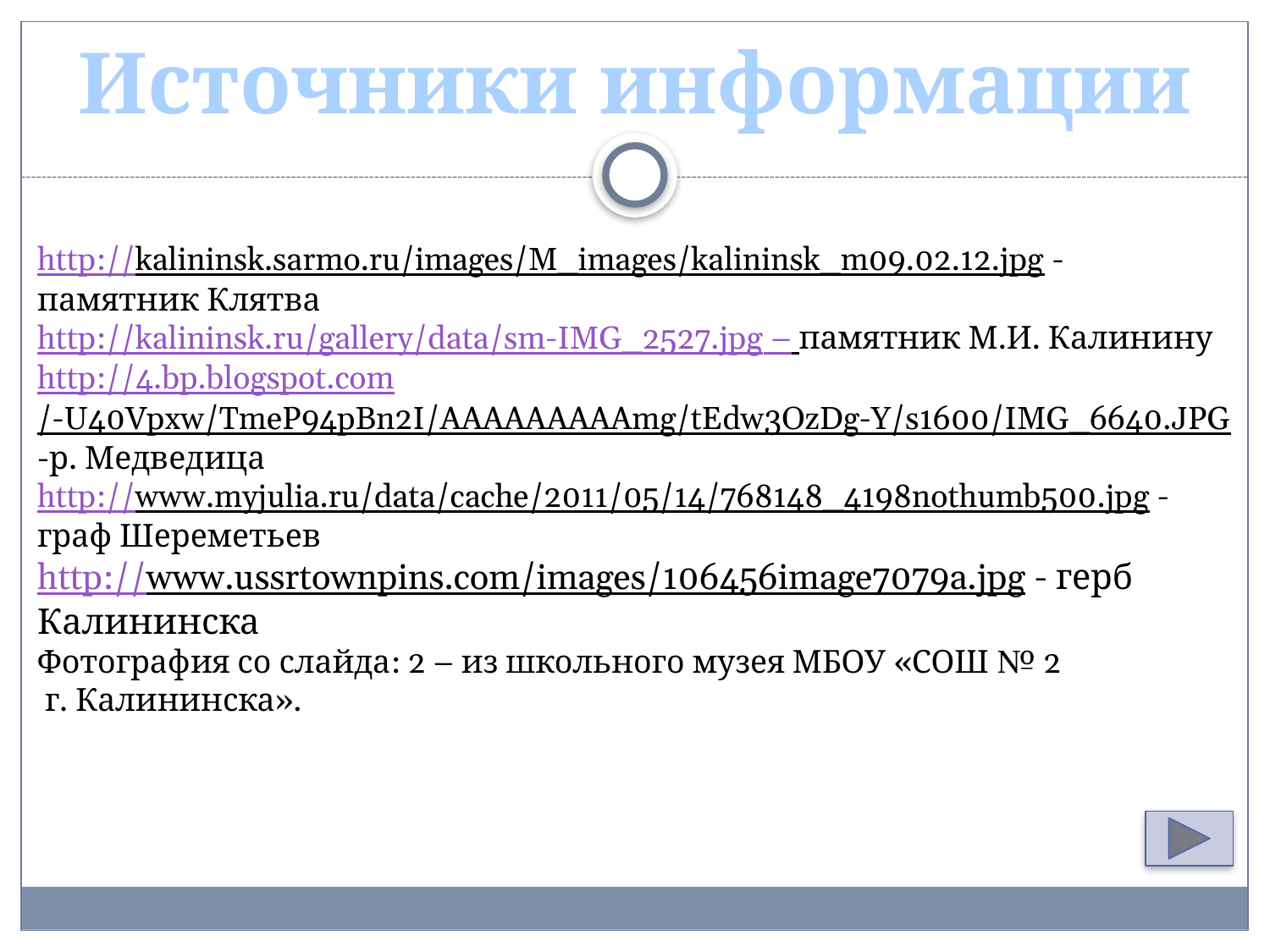

# Источники информации
http://kalininsk.sarmo.ru/images/M_images/kalininsk_m09.02.12.jpg - памятник Клятва
http://kalininsk.ru/gallery/data/sm-IMG_2527.jpg – памятник М.И. Калинину
http://4.bp.blogspot.com/-U40Vpxw/TmeP94pBn2I/AAAAAAAAAmg/tEdw3OzDg-Y/s1600/IMG_6640.JPG -р. Медведица
http://www.myjulia.ru/data/cache/2011/05/14/768148_4198nothumb500.jpg - граф Шереметьев
http://www.ussrtownpins.com/images/106456image7079a.jpg - герб Калининска
Фотография со слайда: 2 – из школьного музея МБОУ «СОШ № 2
 г. Калининска».